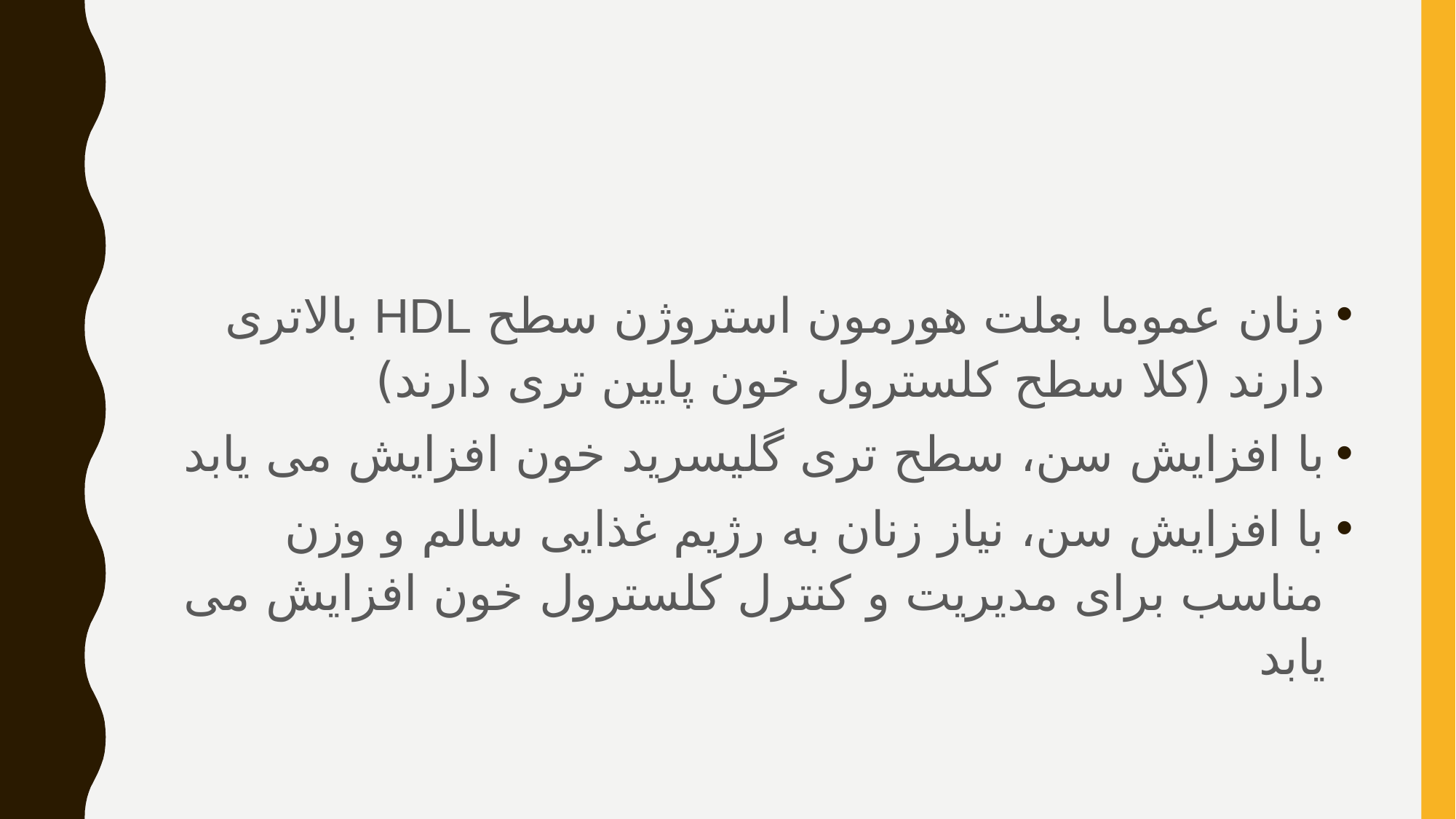

#
زنان عموما بعلت هورمون استروژن سطح HDL بالاتری دارند (کلا سطح کلسترول خون پایین تری دارند)
با افزایش سن، سطح تری گلیسرید خون افزایش می یابد
با افزایش سن، نیاز زنان به رژیم غذایی سالم و وزن مناسب برای مدیریت و کنترل کلسترول خون افزایش می یابد